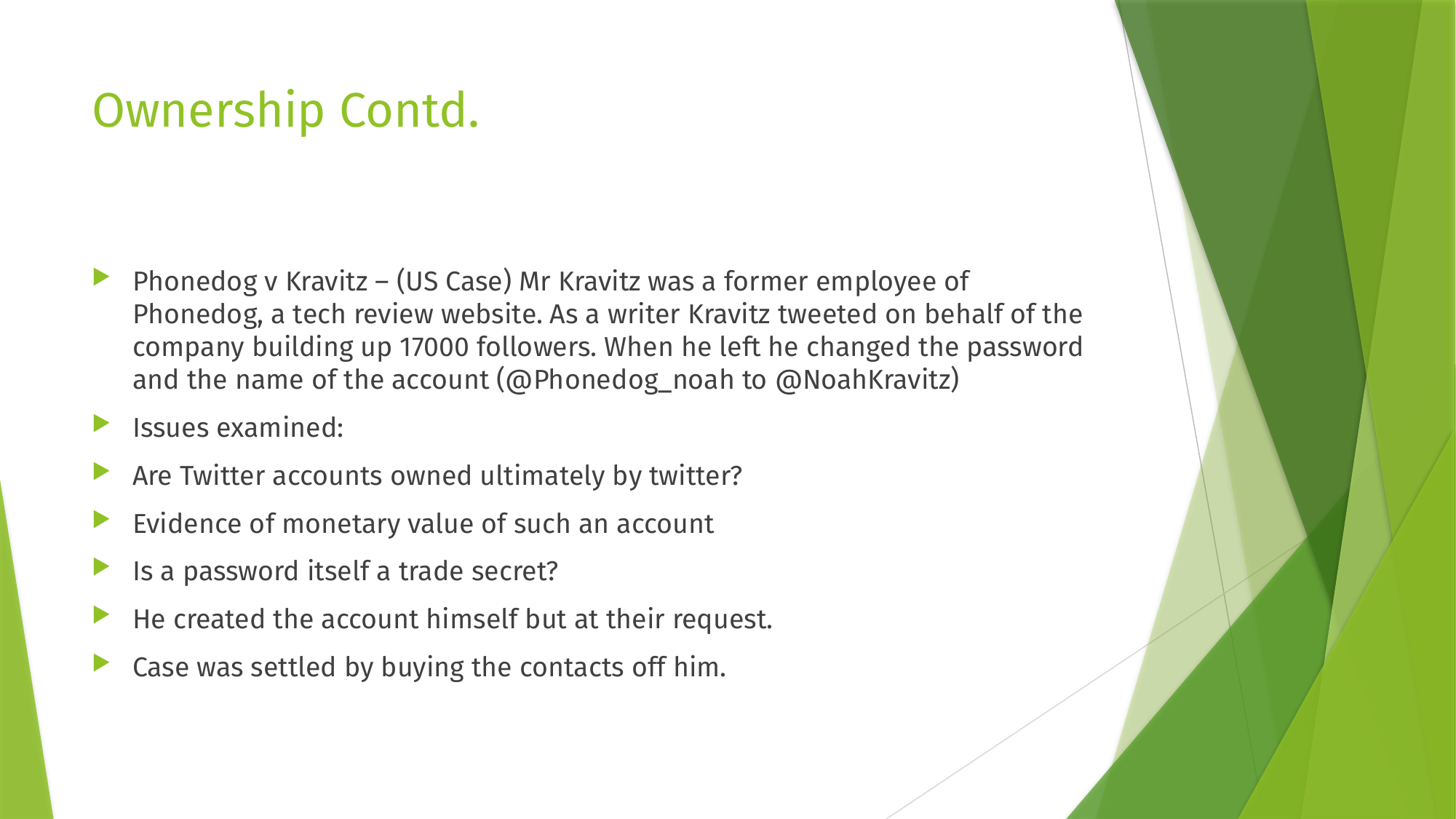

# Ownership Contd.
Phonedog v Kravitz – (US Case) Mr Kravitz was a former employee of Phonedog, a tech review website. As a writer Kravitz tweeted on behalf of the company building up 17000 followers. When he left he changed the password and the name of the account (@Phonedog_noah to @NoahKravitz)
Issues examined:
Are Twitter accounts owned ultimately by twitter?
Evidence of monetary value of such an account
Is a password itself a trade secret?
He created the account himself but at their request.
Case was settled by buying the contacts off him.